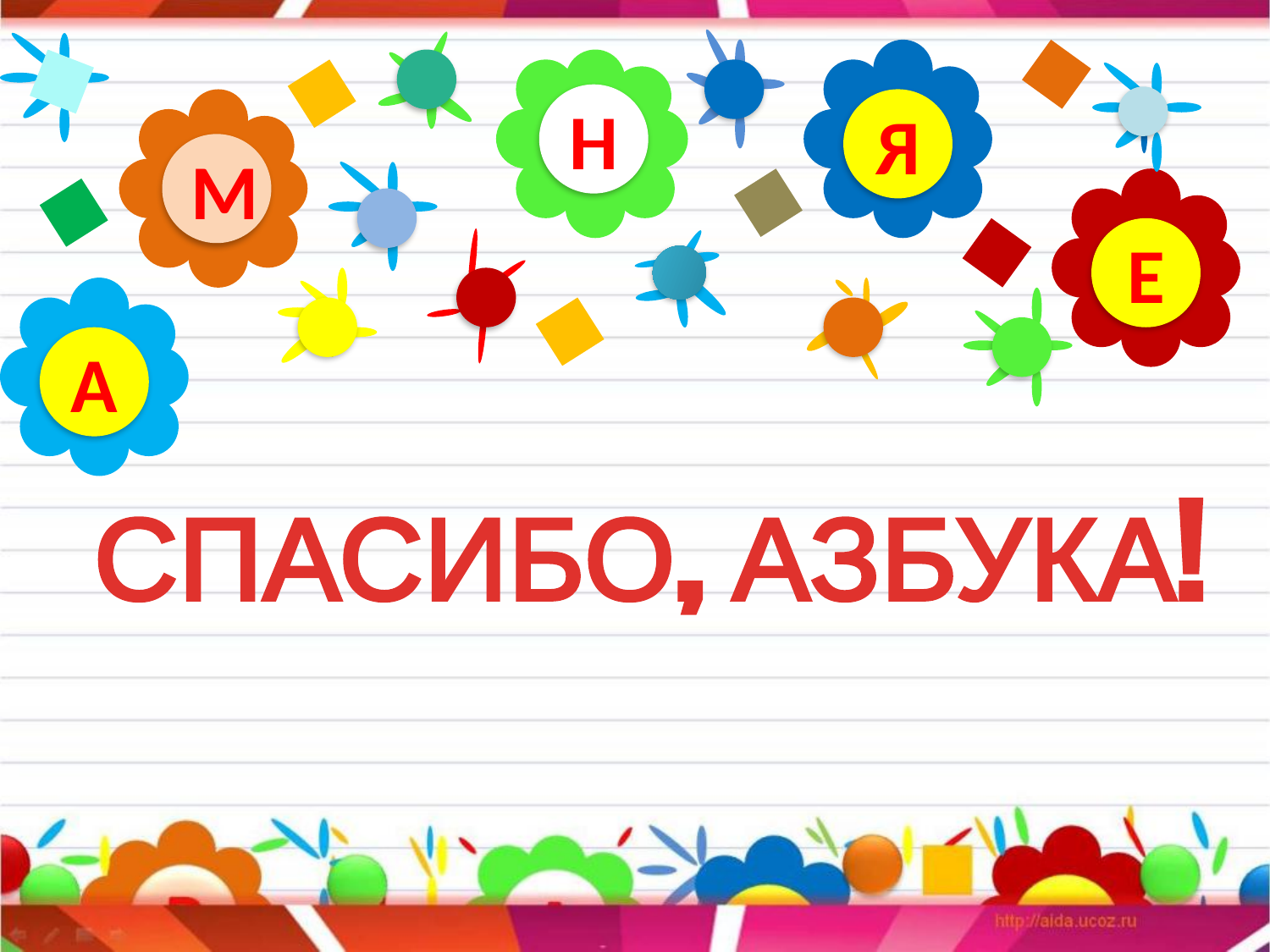

Н

Я

М

Е

А

# СПАСИБО, АЗБУКА!